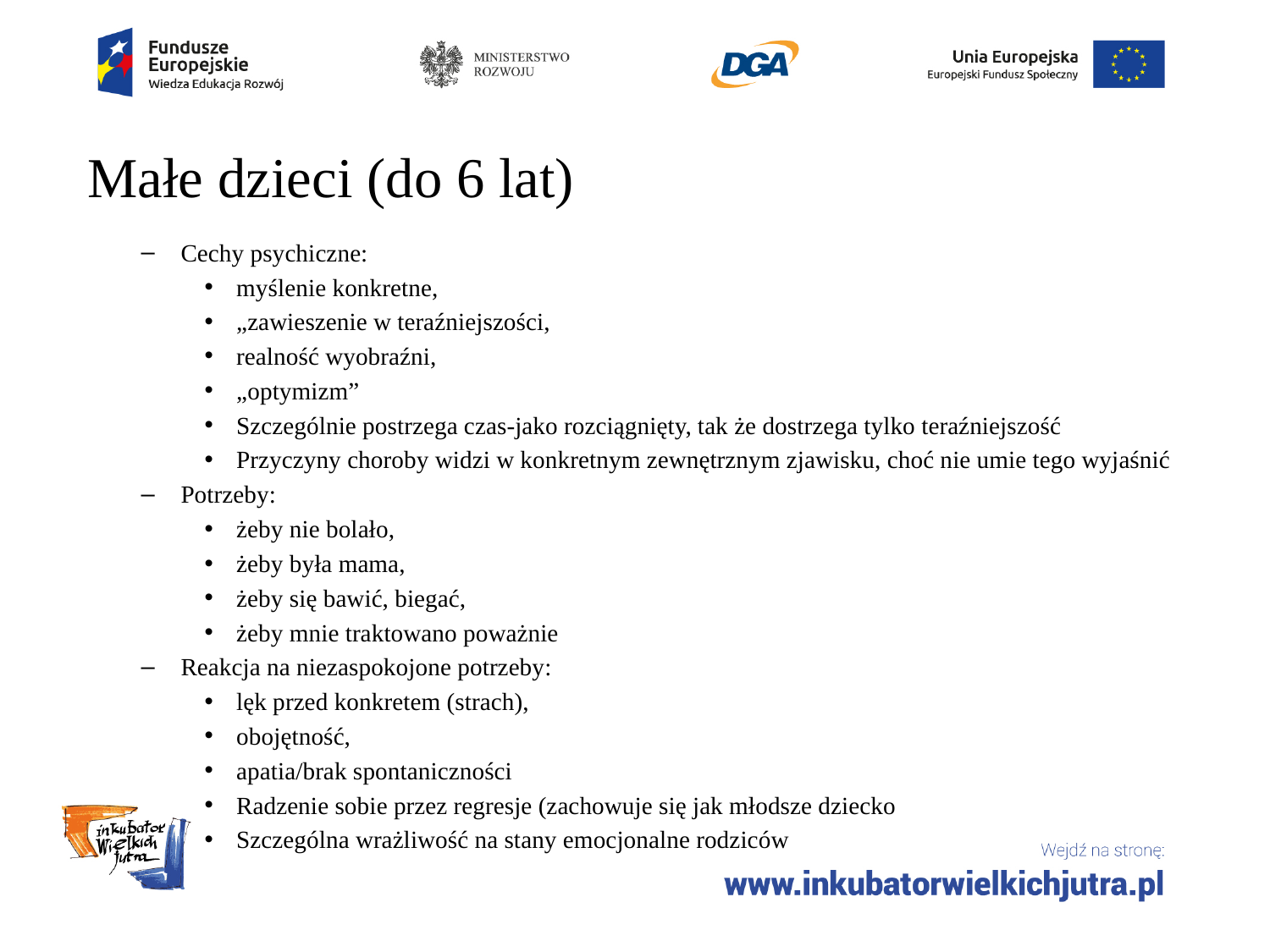

# Małe dzieci (do 6 lat)

Cechy psychiczne:
myślenie konkretne,
„zawieszenie w teraźniejszości,
realność wyobraźni,
„optymizm”
Szczególnie postrzega czas-jako rozciągnięty, tak że dostrzega tylko teraźniejszość
Przyczyny choroby widzi w konkretnym zewnętrznym zjawisku, choć nie umie tego wyjaśnić
Potrzeby:
żeby nie bolało,
żeby była mama,
żeby się bawić, biegać,
żeby mnie traktowano poważnie
Reakcja na niezaspokojone potrzeby:
lęk przed konkretem (strach),
obojętność,
apatia/brak spontaniczności
Radzenie sobie przez regresje (zachowuje się jak młodsze dziecko
Szczególna wrażliwość na stany emocjonalne rodziców